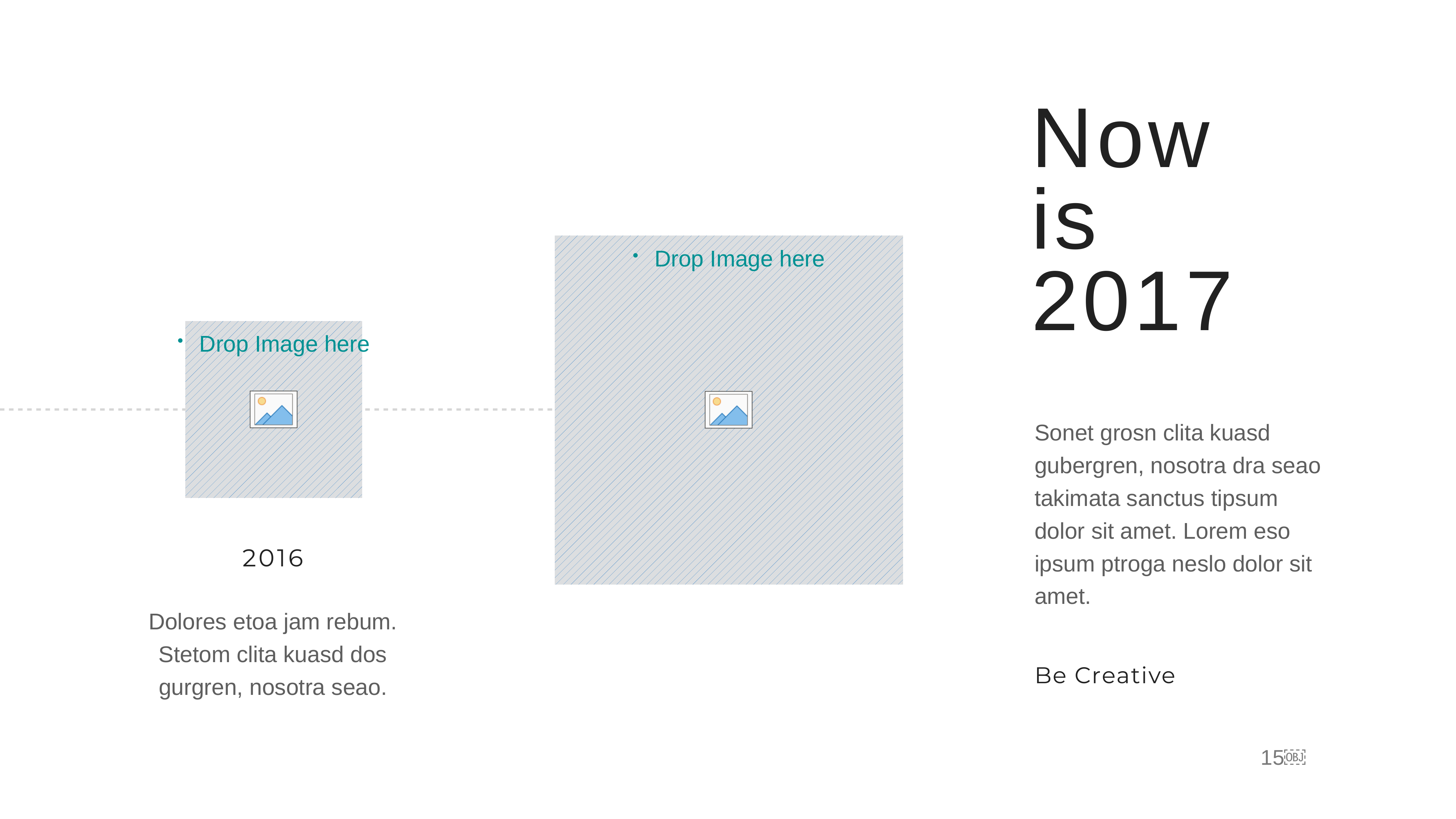

Now
is
2017

Sonet grosn clita kuasd gubergren, nosotra dra seao takimata sanctus tipsum dolor sit amet. Lorem eso ipsum ptroga neslo dolor sit amet.
2016
Dolores etoa jam rebum. Stetom clita kuasd dos gurgren, nosotra seao.
Be Creative